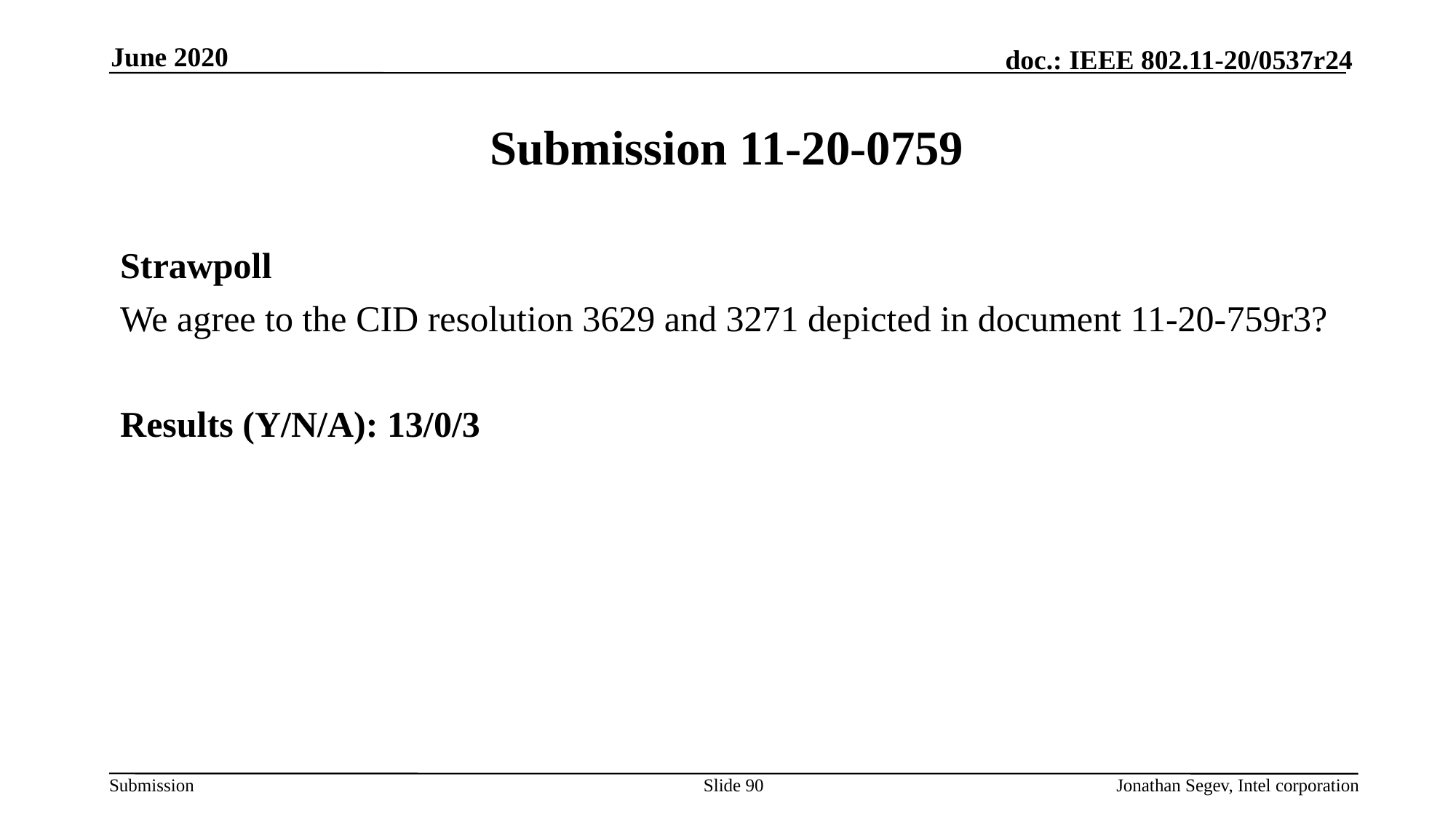

June 2020
# Submission 11-20-0759
Strawpoll
We agree to the CID resolution 3629 and 3271 depicted in document 11-20-759r3?

Results (Y/N/A): 13/0/3
Slide 90
Jonathan Segev, Intel corporation